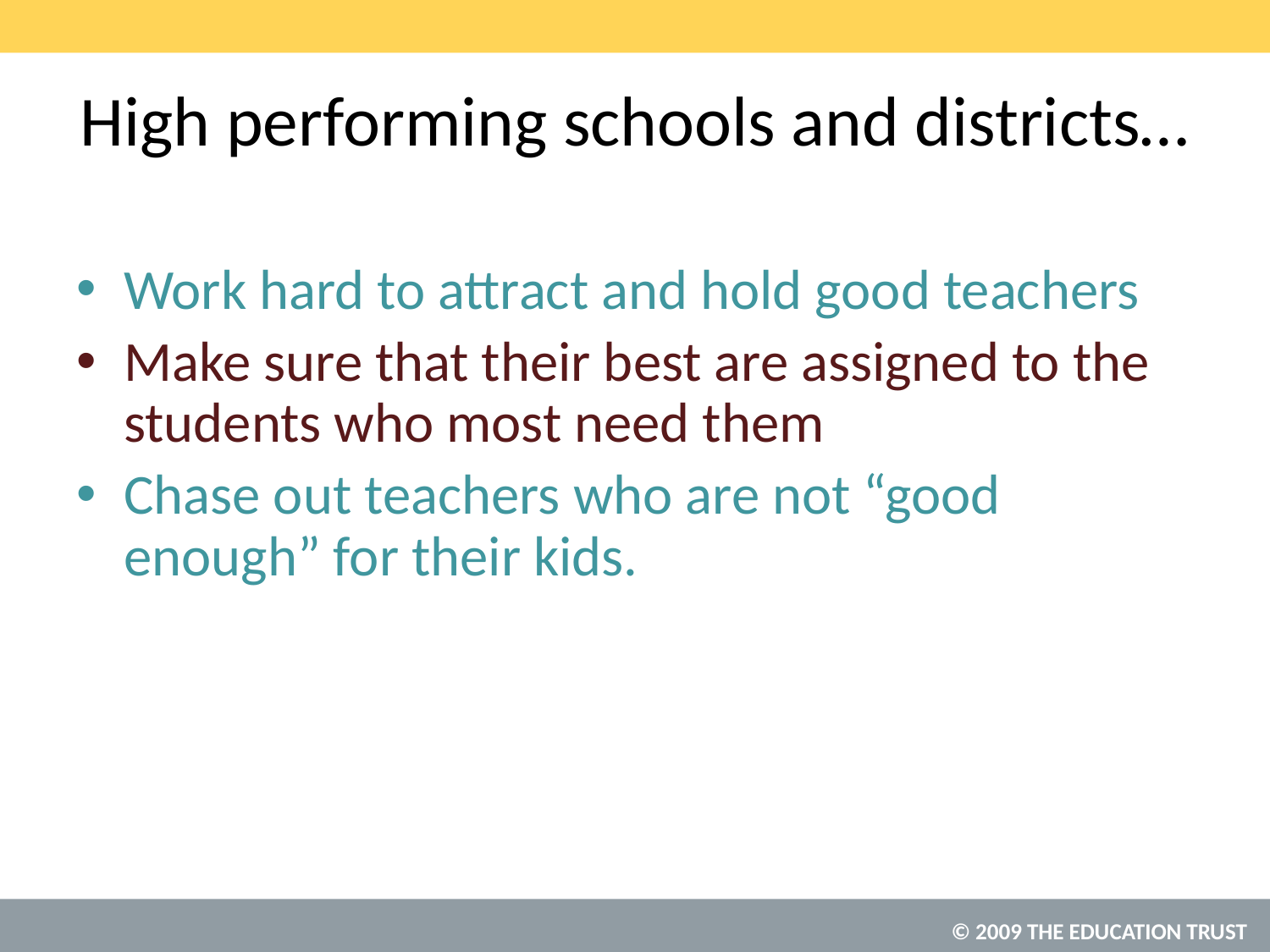

# High performing schools and districts…
Work hard to attract and hold good teachers
Make sure that their best are assigned to the students who most need them
Chase out teachers who are not “good enough” for their kids.